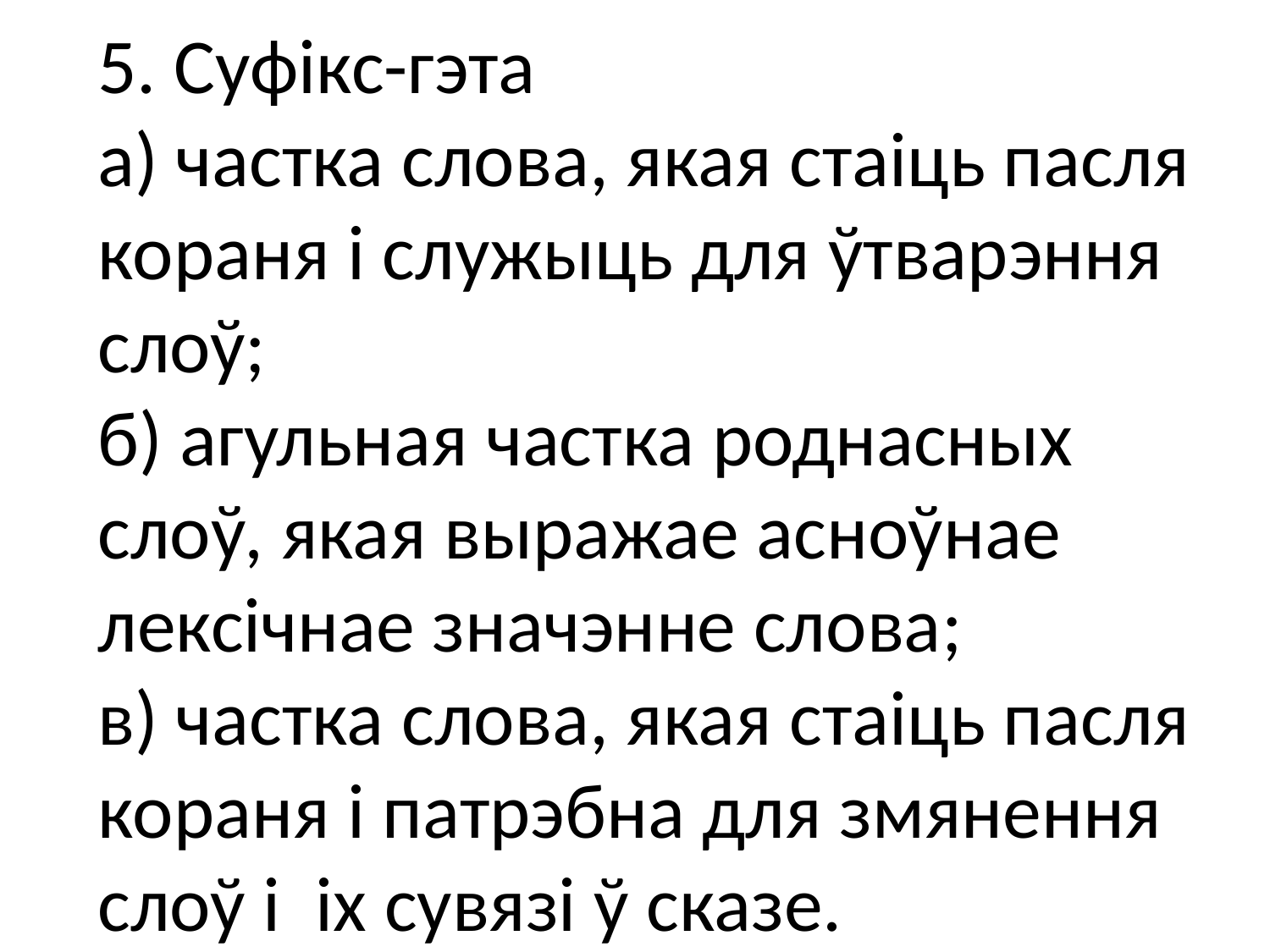

# 5. Суфікс-гэта а) частка слова, якая стаіць пасля кораня і служыць для ўтварэння слоў; б) агульная частка роднасных слоў, якая выражае асноўнае лексічнае значэнне слова; в) частка слова, якая стаіць пасля кораня і патрэбна для змянення слоў і  іх сувязі ў сказе.